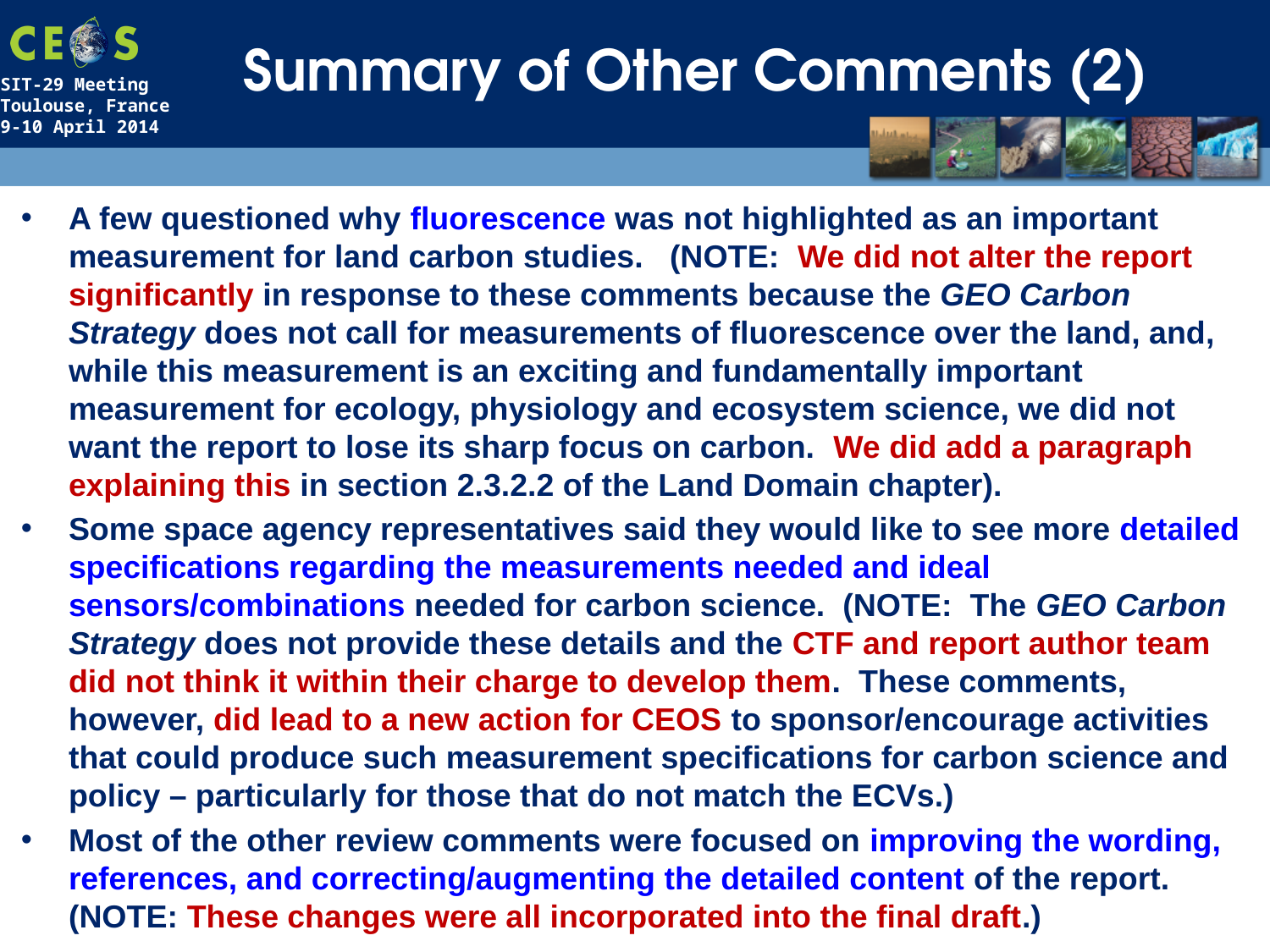

# Summary of Other Comments (2)
A few questioned why fluorescence was not highlighted as an important measurement for land carbon studies.   (NOTE:  We did not alter the report significantly in response to these comments because the GEO Carbon Strategy does not call for measurements of fluorescence over the land, and, while this measurement is an exciting and fundamentally important measurement for ecology, physiology and ecosystem science, we did not want the report to lose its sharp focus on carbon.  We did add a paragraph explaining this in section 2.3.2.2 of the Land Domain chapter).
Some space agency representatives said they would like to see more detailed specifications regarding the measurements needed and ideal sensors/combinations needed for carbon science.  (NOTE:  The GEO Carbon Strategy does not provide these details and the CTF and report author team did not think it within their charge to develop them.  These comments, however, did lead to a new action for CEOS to sponsor/encourage activities that could produce such measurement specifications for carbon science and policy – particularly for those that do not match the ECVs.)
Most of the other review comments were focused on improving the wording, references, and correcting/augmenting the detailed content of the report. (NOTE: These changes were all incorporated into the final draft.)